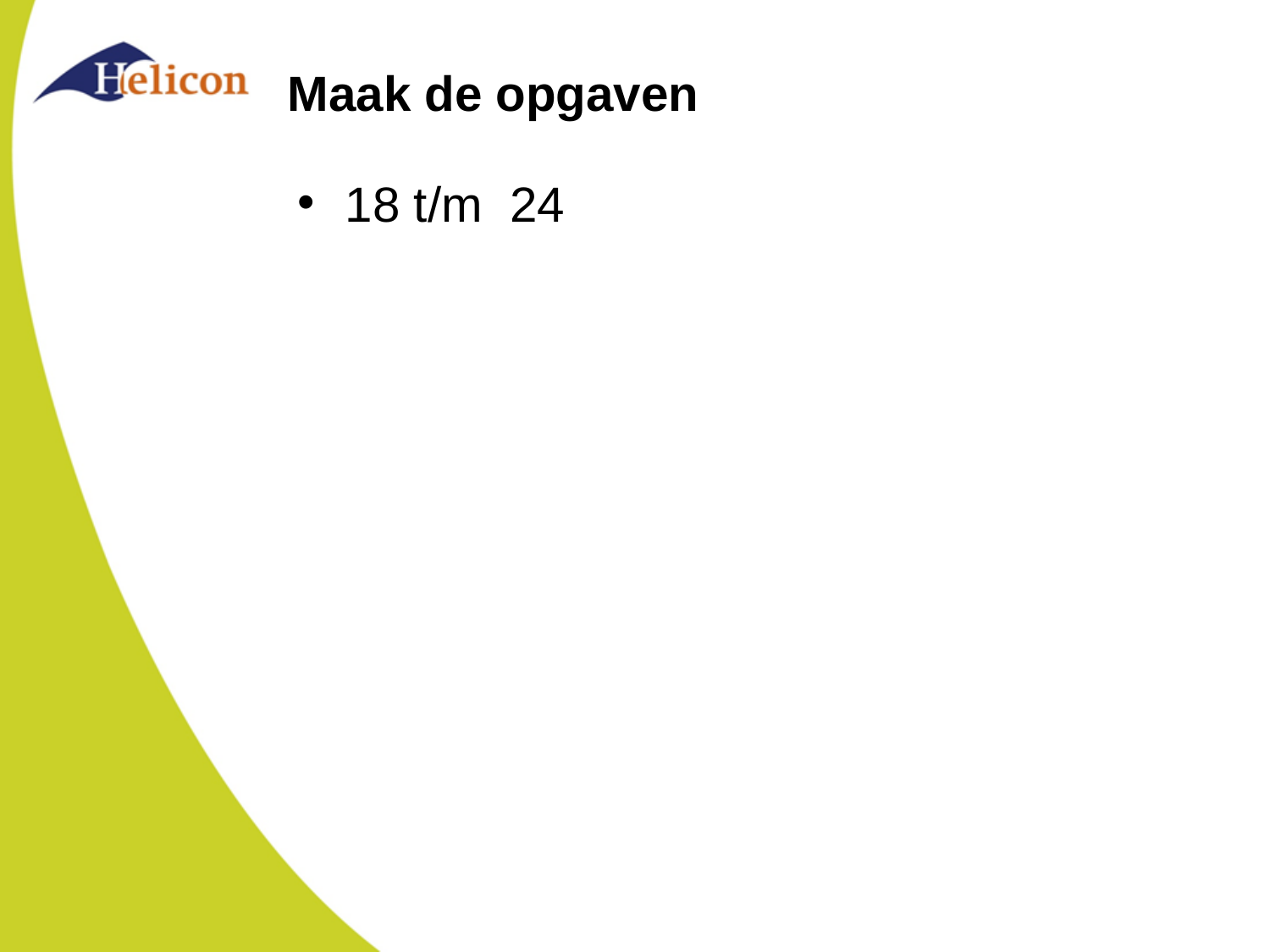

# Maak de opgaven
18 t/m  24